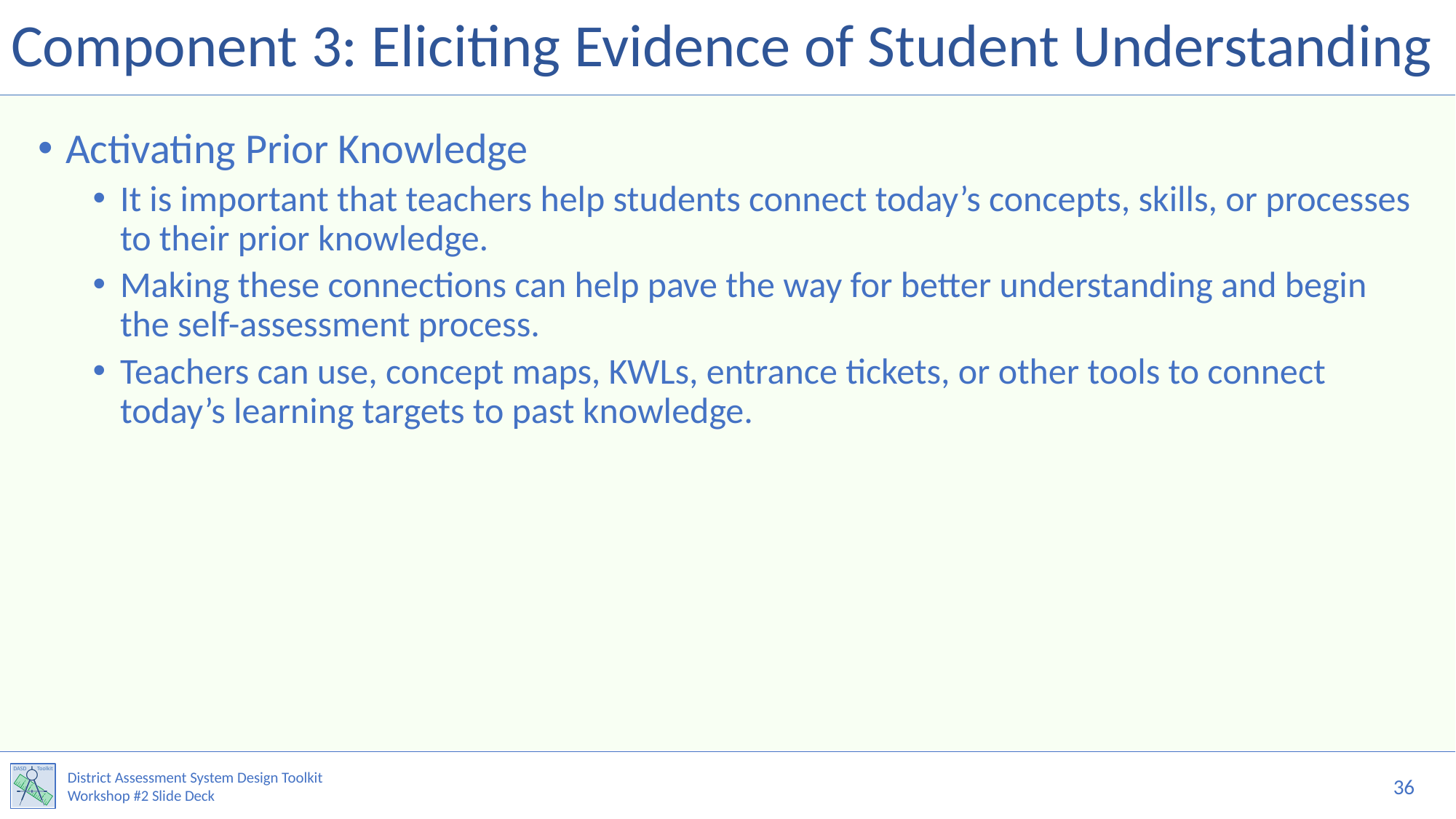

# Component 3: Eliciting Evidence of Student Understanding
Activating Prior Knowledge
It is important that teachers help students connect today’s concepts, skills, or processes to their prior knowledge.
Making these connections can help pave the way for better understanding and begin the self-assessment process.
Teachers can use, concept maps, KWLs, entrance tickets, or other tools to connect today’s learning targets to past knowledge.